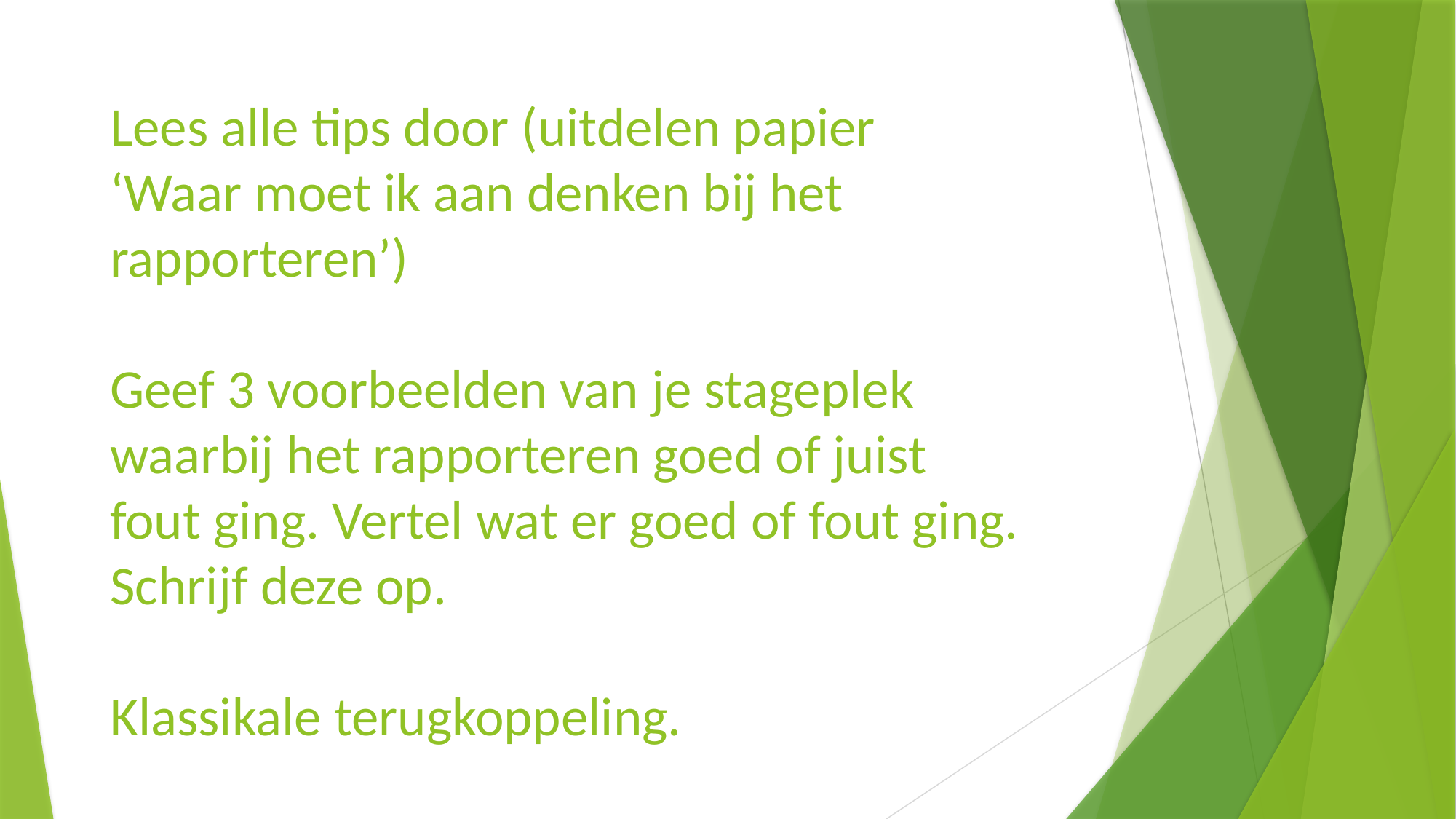

#
Lees alle tips door (uitdelen papier ‘Waar moet ik aan denken bij het rapporteren’)

Geef 3 voorbeelden van je stageplek waarbij het rapporteren goed of juist fout ging. Vertel wat er goed of fout ging. Schrijf deze op.

Klassikale terugkoppeling.